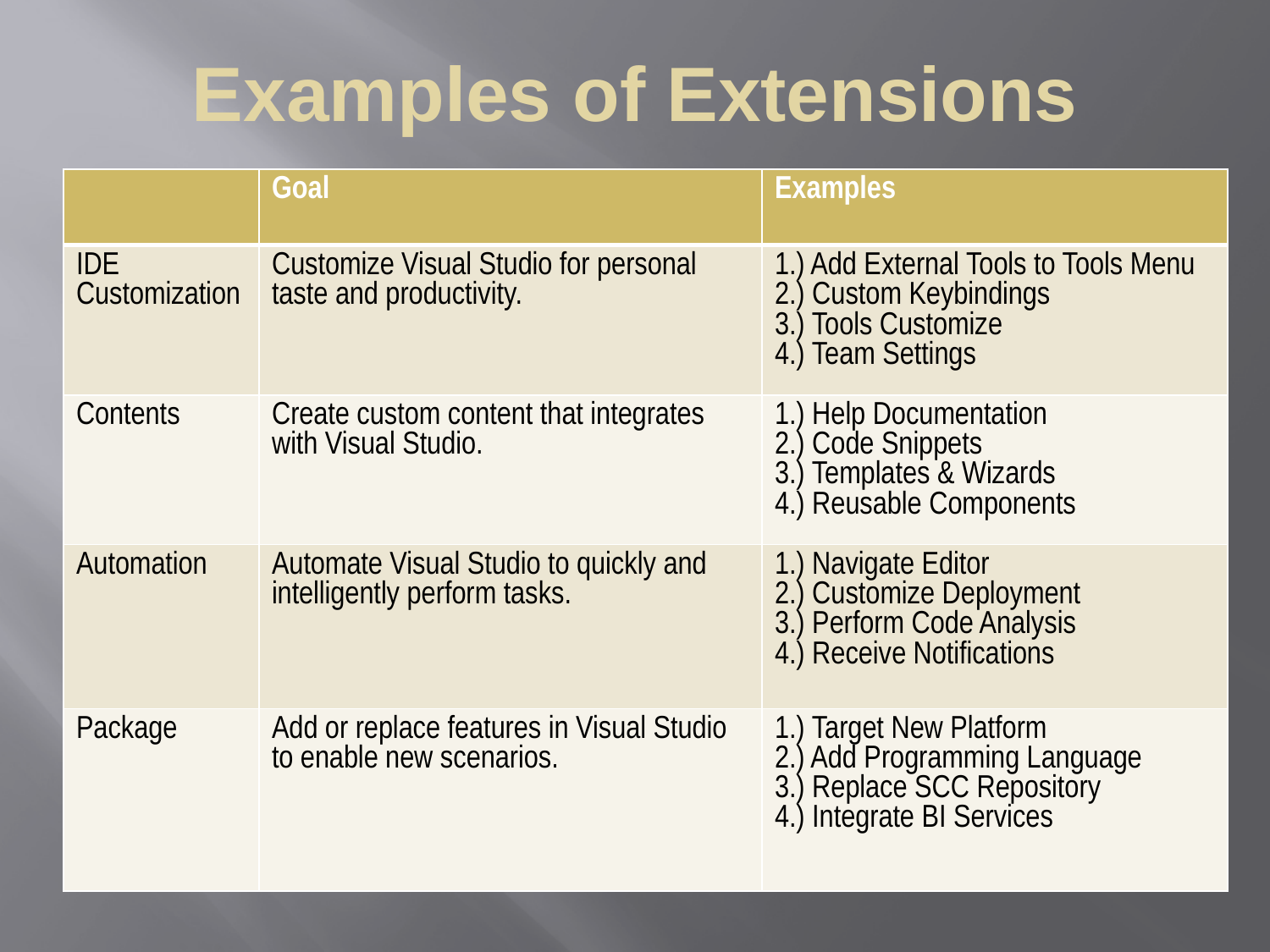

# Examples of Extensions
|  | Goal | Examples |
| --- | --- | --- |
| IDE Customization | Customize Visual Studio for personal taste and productivity. | 1.) Add External Tools to Tools Menu 2.) Custom Keybindings 3.) Tools Customize 4.) Team Settings |
| Contents | Create custom content that integrates with Visual Studio. | 1.) Help Documentation 2.) Code Snippets 3.) Templates & Wizards 4.) Reusable Components |
| Automation | Automate Visual Studio to quickly and intelligently perform tasks. | 1.) Navigate Editor 2.) Customize Deployment 3.) Perform Code Analysis 4.) Receive Notifications |
| Package | Add or replace features in Visual Studio to enable new scenarios. | 1.) Target New Platform 2.) Add Programming Language 3.) Replace SCC Repository 4.) Integrate BI Services |